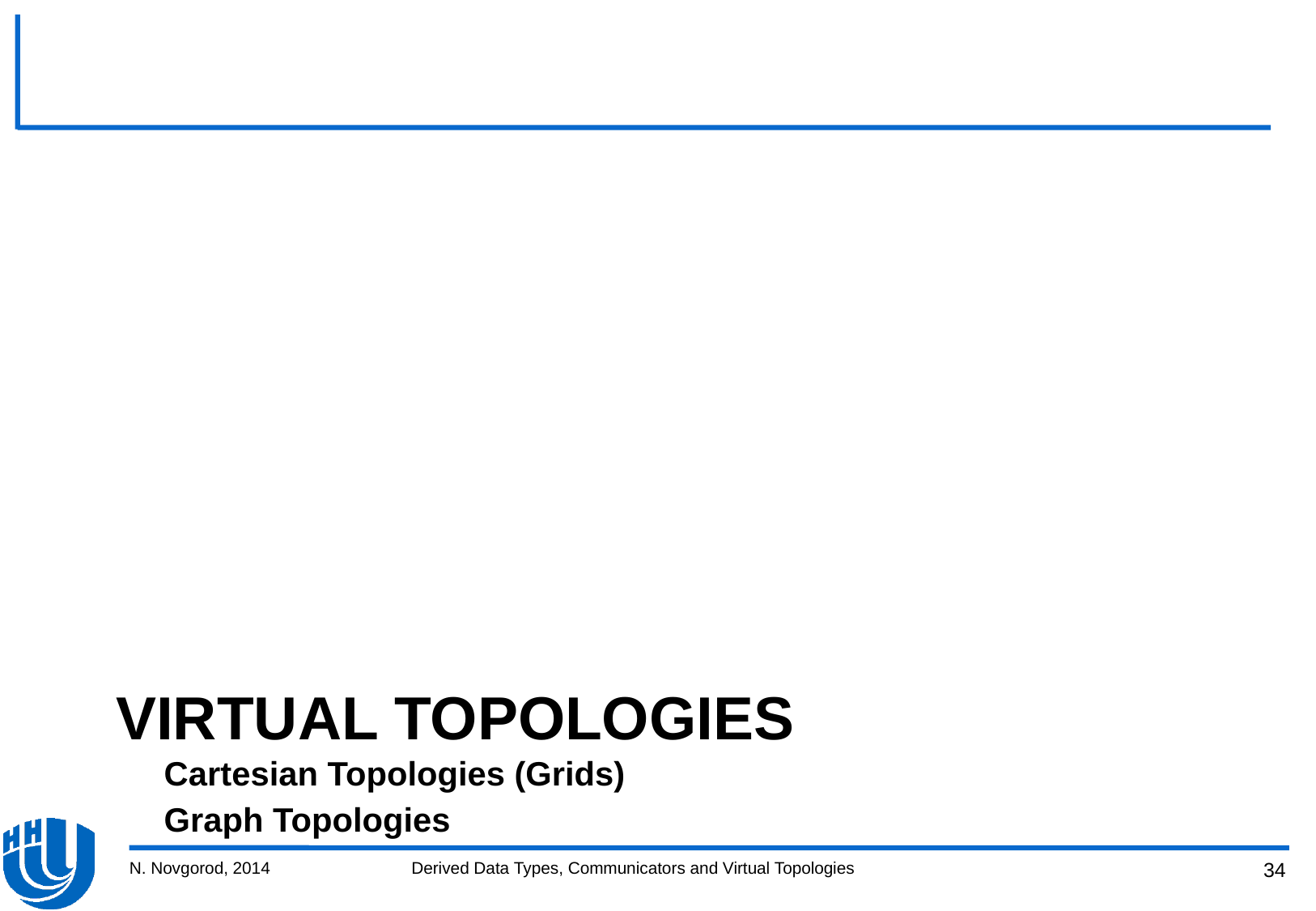

# Virtual Topologies
Cartesian Topologies (Grids)
Graph Topologies
N. Novgorod, 2014
Derived Data Types, Communicators and Virtual Topologies
34